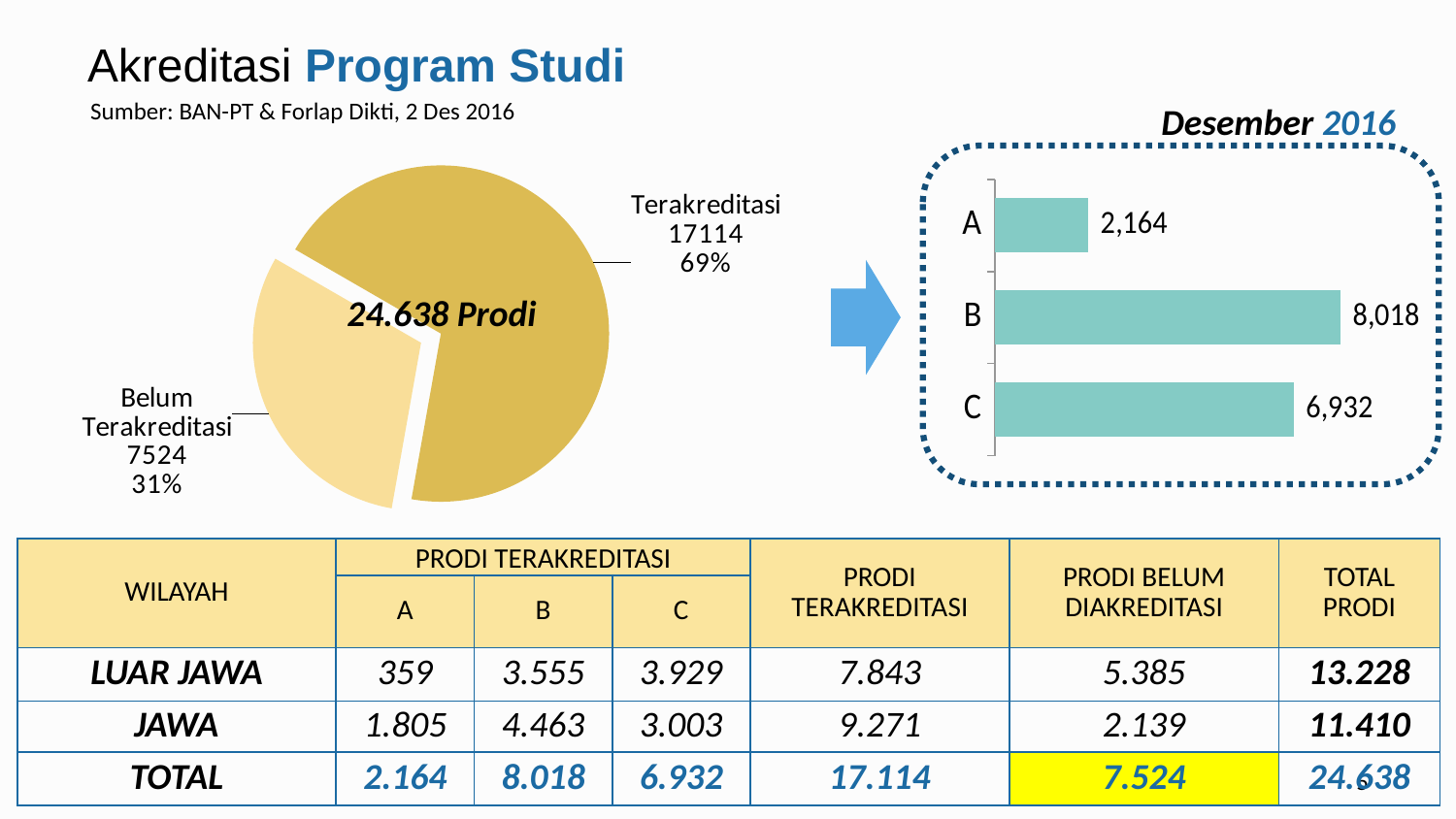

# Akreditasi Program Studi
Sumber: BAN-PT & Forlap Dikti, 2 Des 2016
Desember 2016

### Chart

| Category | Prodi |
|---|---|
| Terakreditasi | 17114.0 |
| Belum Terakreditasi | 7524.0 |

### Chart

| Category | Series 1 |
|---|---|
| C | 6932.0 |
| B | 8018.0 |
| A | 2164.0 |
24.638 Prodi
| WILAYAH | PRODI TERAKREDITASI |  |  | PRODI TERAKREDITASI | PRODI BELUM DIAKREDITASI | TOTAL PRODI |
| --- | --- | --- | --- | --- | --- | --- |
|  | A | B | C |  |  |  |
| LUAR JAWA | 359 | 3.555 | 3.929 | 7.843 | 5.385 | 13.228 |
| JAWA | 1.805 | 4.463 | 3.003 | 9.271 | 2.139 | 11.410 |
| TOTAL | 2.164 | 8.018 | 6.932 | 17.114 | 7.524 | 24.638 |
5